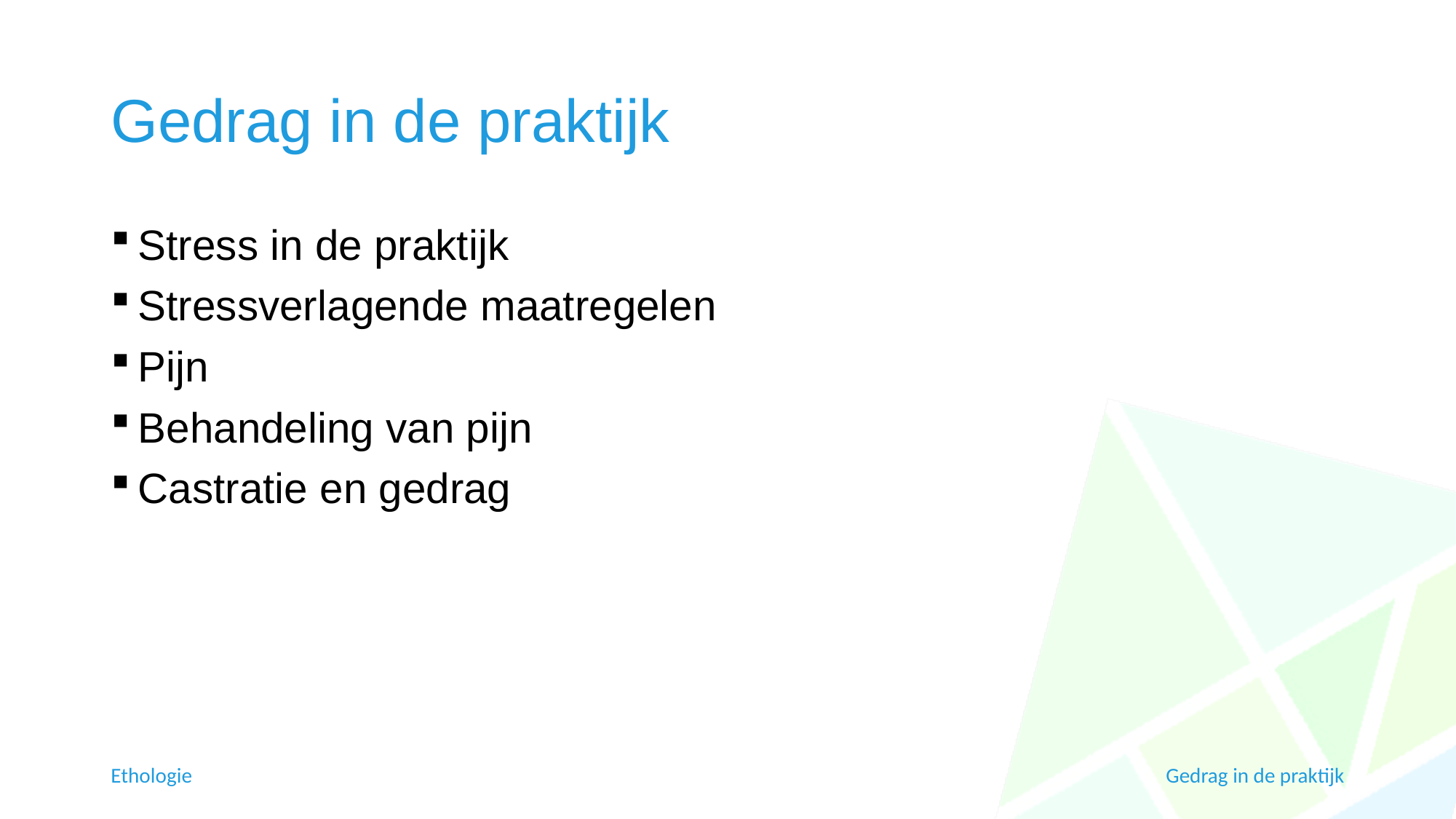

# Gedrag in de praktijk
Stress in de praktijk
Stressverlagende maatregelen
Pijn
Behandeling van pijn
Castratie en gedrag
Ethologie
Gedrag in de praktijk